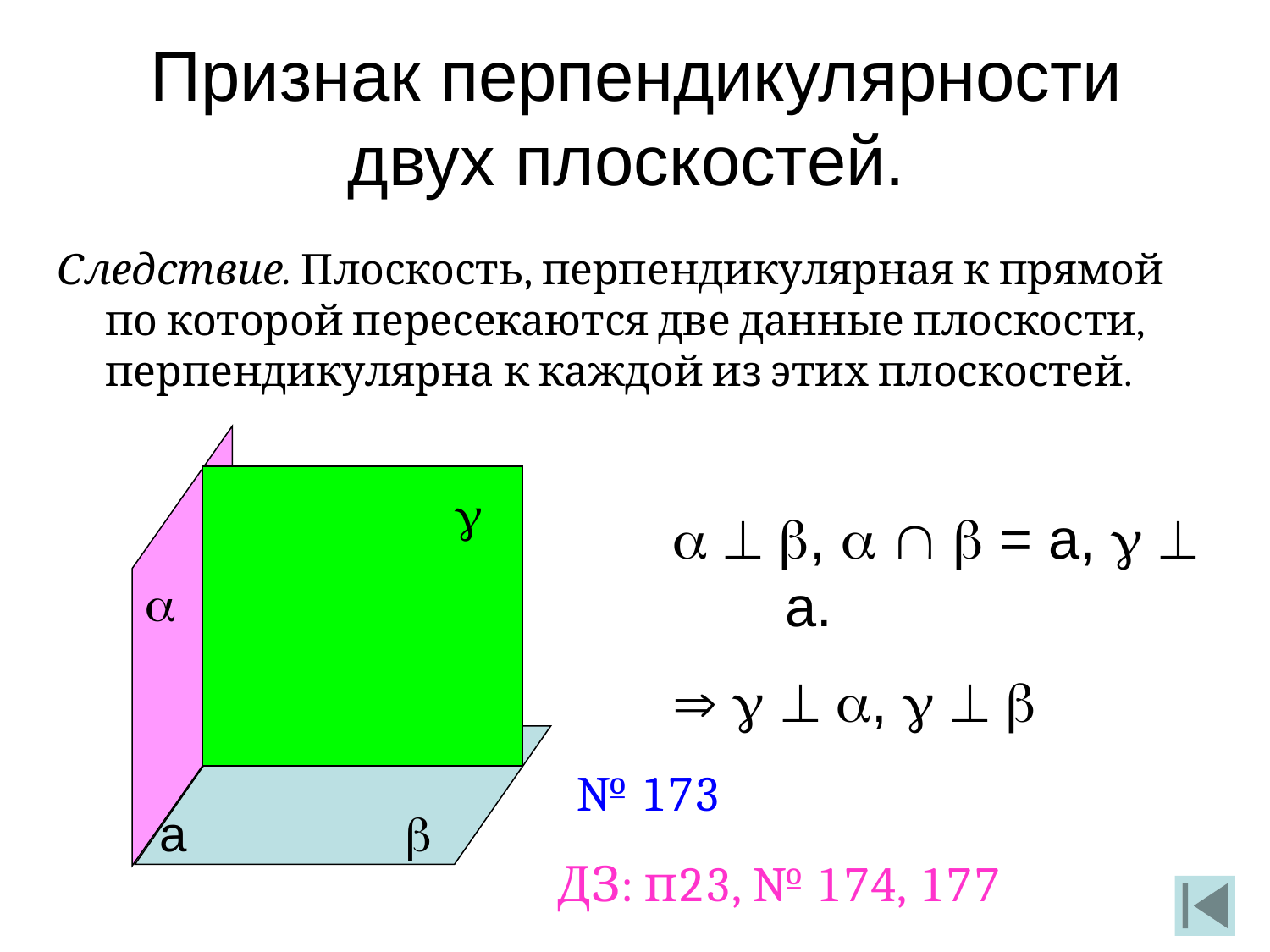

Признак перпендикулярности двух плоскостей.
Следствие. Плоскость, перпендикулярная к прямой по которой пересекаются две данные плоскости, перпендикулярна к каждой из этих плоскостей.

γ
α ⊥ β, α ∩ β = а, γ ⊥ а.
⇒ γ ⊥ α, γ ⊥ β
α

№ 173
а
β
ДЗ: п23, № 174, 177